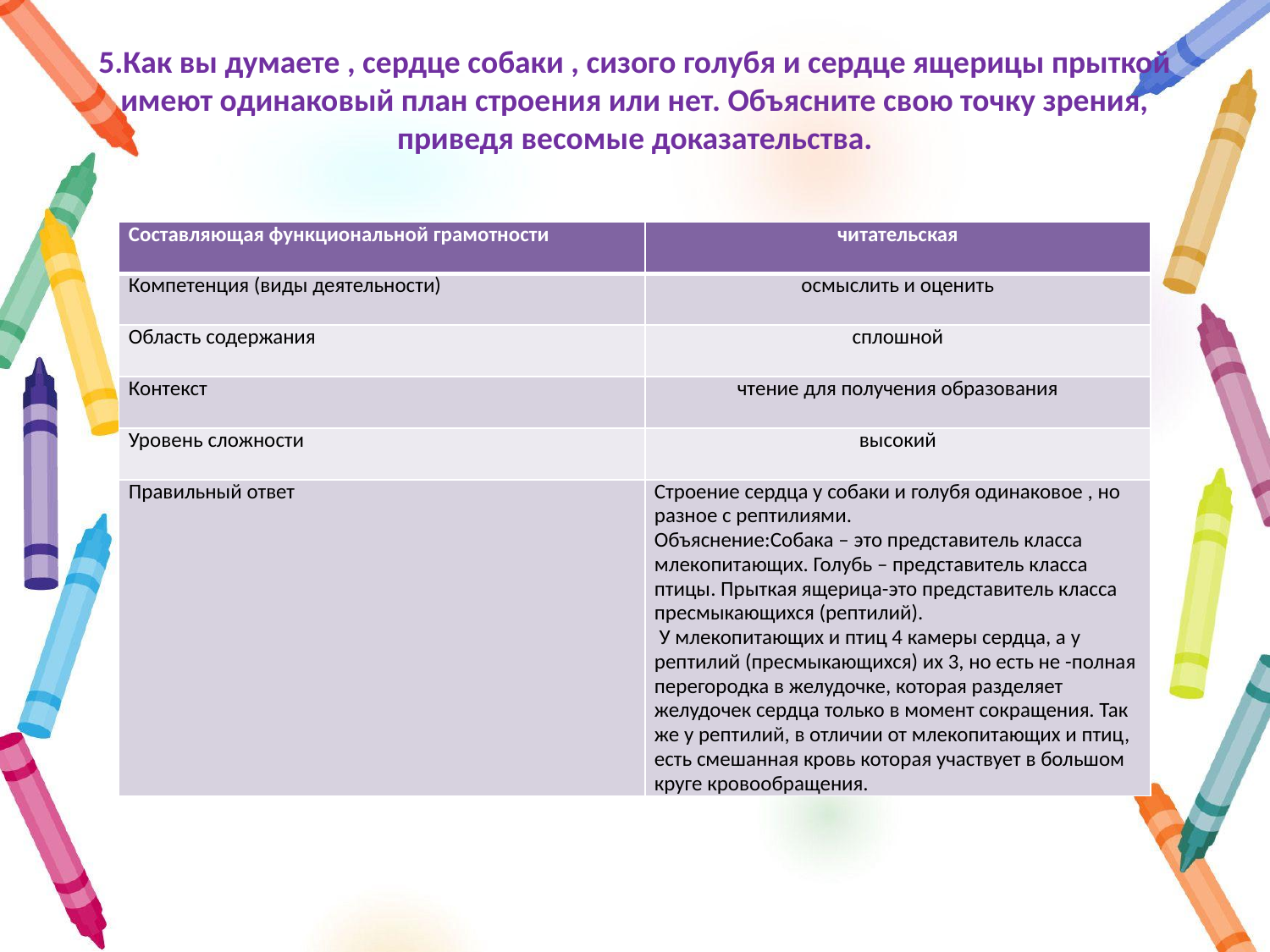

# 5.Как вы думаете , сердце собаки , сизого голубя и сердце ящерицы прыткой имеют одинаковый план строения или нет. Объясните свою точку зрения, приведя весомые доказательства.
| Составляющая функциональной грамотности | читательская |
| --- | --- |
| Компетенция (виды деятельности) | осмыслить и оценить |
| Область содержания | сплошной |
| Контекст | чтение для получения образования |
| Уровень сложности | высокий |
| Правильный ответ | Строение сердца у собаки и голубя одинаковое , но разное с рептилиями. Объяснение:Собака – это представитель класса млекопитающих. Голубь – представитель класса птицы. Прыткая ящерица-это представитель класса пресмыкающихся (рептилий). У млекопитающих и птиц 4 камеры сердца, а у рептилий (пресмыкающихся) их 3, но есть не -полная перегородка в желудочке, которая разделяет желудочек сердца только в момент сокращения. Так же у рептилий, в отличии от млекопитающих и птиц, есть смешанная кровь которая участвует в большом круге кровообращения. |